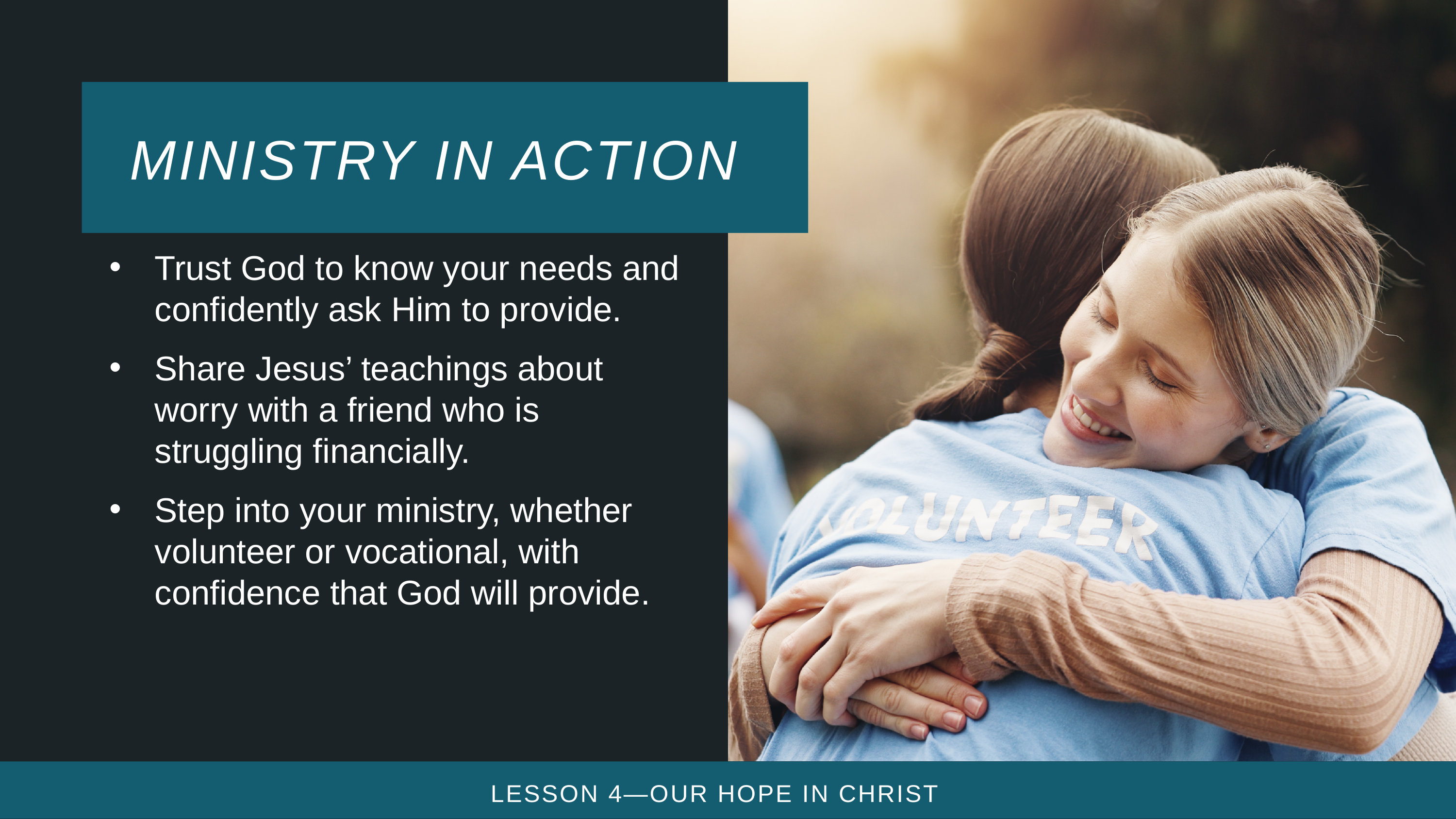

Trust God to know your needs and confidently ask Him to provide.
Share Jesus’ teachings about worry with a friend who is struggling financially.
Step into your ministry, whether volunteer or vocational, with confidence that God will provide.